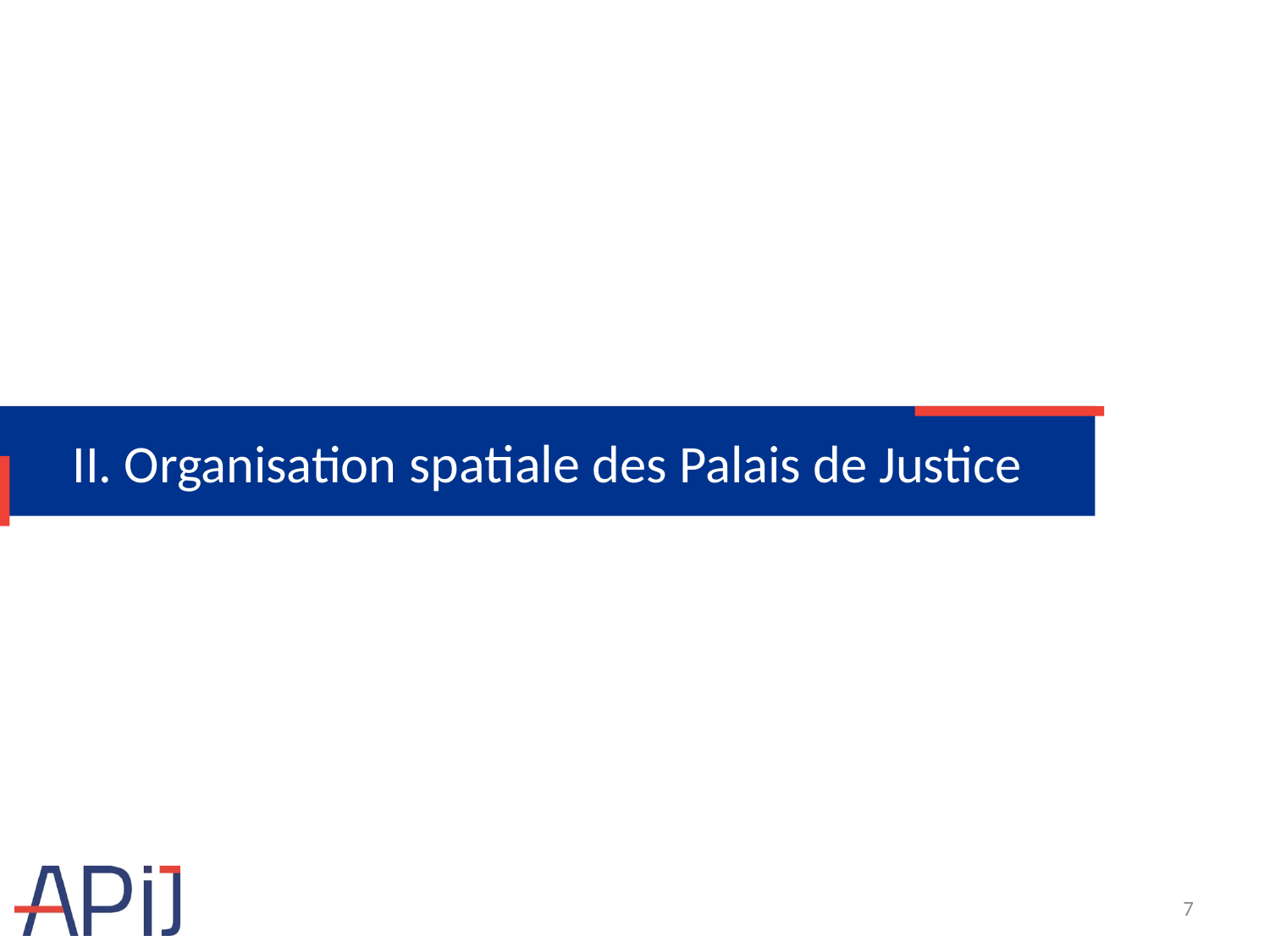

II. Organisation spatiale des Palais de Justice

7